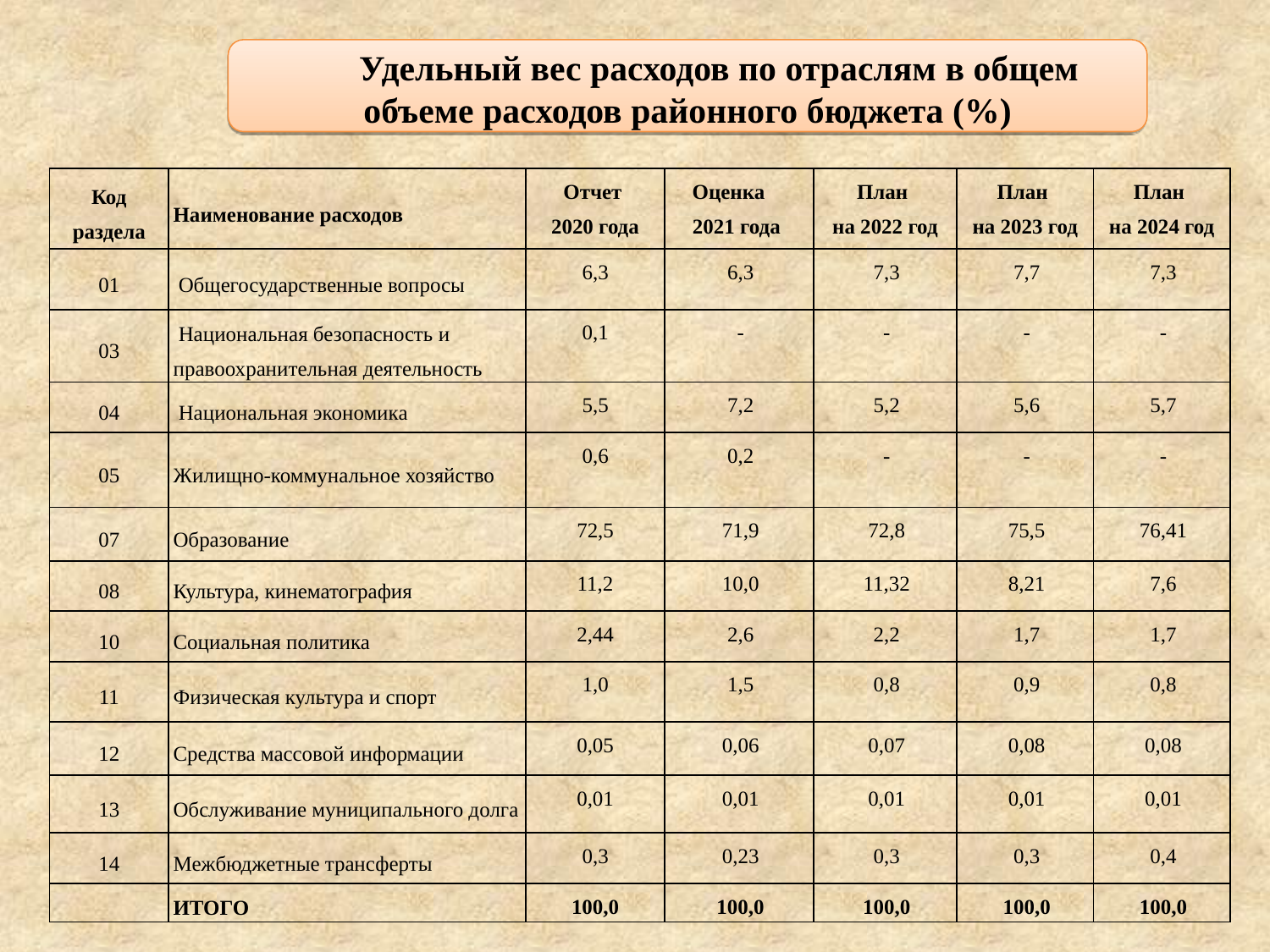

Удельный вес расходов по отраслям в общем объеме расходов районного бюджета (%)

| Код раздела | Наименование расходов | Отчет 2020 года | Оценка 2021 года | План на 2022 год | План на 2023 год | План на 2024 год |
| --- | --- | --- | --- | --- | --- | --- |
| 01 | Общегосударственные вопросы | 6,3 | 6,3 | 7,3 | 7,7 | 7,3 |
| 03 | Национальная безопасность и правоохранительная деятельность | 0,1 | - | - | - | - |
| 04 | Национальная экономика | 5,5 | 7,2 | 5,2 | 5,6 | 5,7 |
| 05 | Жилищно-коммунальное хозяйство | 0,6 | 0,2 | - | - | - |
| 07 | Образование | 72,5 | 71,9 | 72,8 | 75,5 | 76,41 |
| 08 | Культура, кинематография | 11,2 | 10,0 | 11,32 | 8,21 | 7,6 |
| 10 | Социальная политика | 2,44 | 2,6 | 2,2 | 1,7 | 1,7 |
| 11 | Физическая культура и спорт | 1,0 | 1,5 | 0,8 | 0,9 | 0,8 |
| 12 | Средства массовой информации | 0,05 | 0,06 | 0,07 | 0,08 | 0,08 |
| 13 | Обслуживание муниципального долга | 0,01 | 0,01 | 0,01 | 0,01 | 0,01 |
| 14 | Межбюджетные трансферты | 0,3 | 0,23 | 0,3 | 0,3 | 0,4 |
|  | ИТОГО | 100,0 | 100,0 | 100,0 | 100,0 | 100,0 |